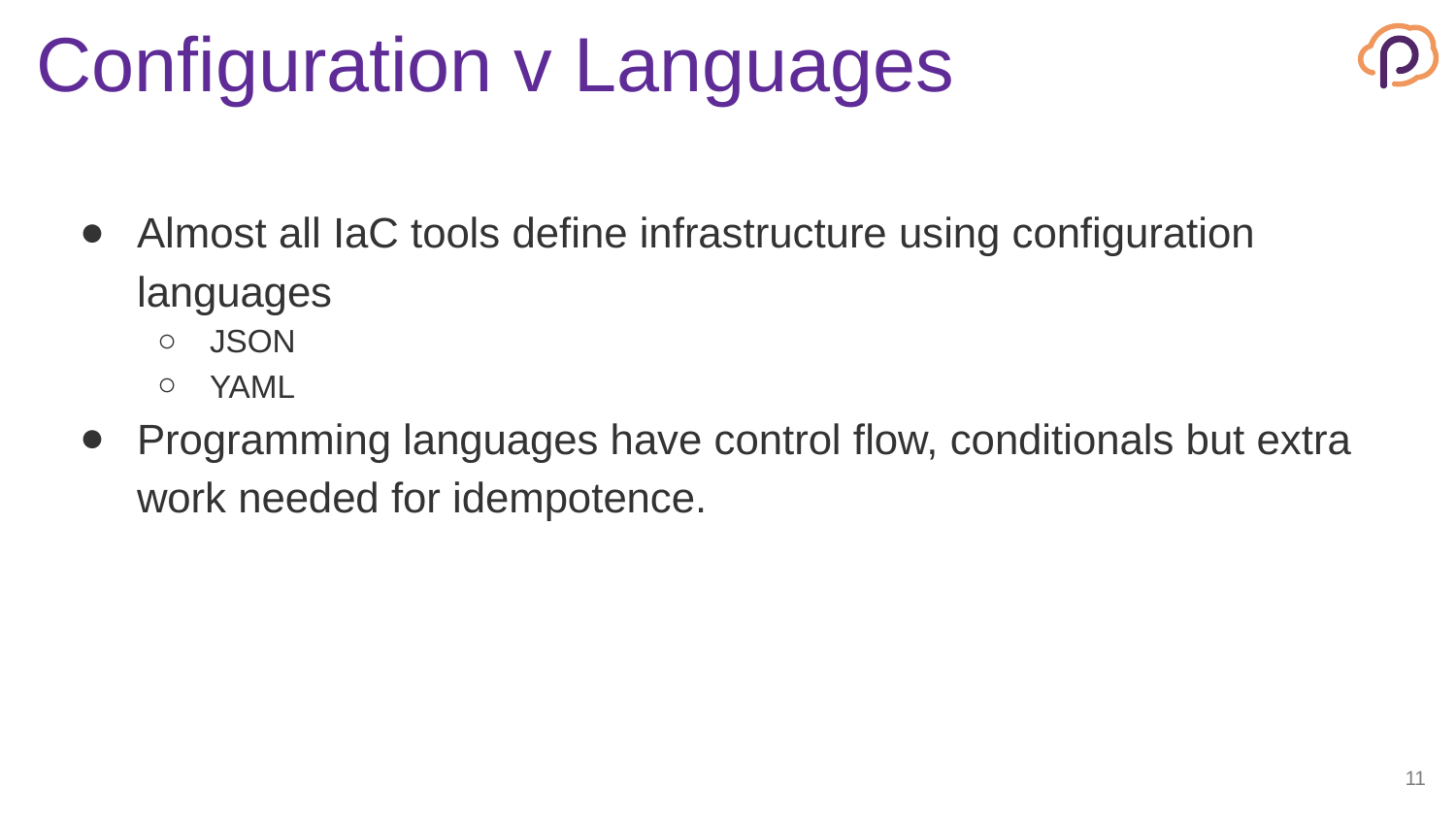

# Configuration v Languages
Almost all IaC tools define infrastructure using configuration languages
JSON
YAML
Programming languages have control flow, conditionals but extra work needed for idempotence.
11